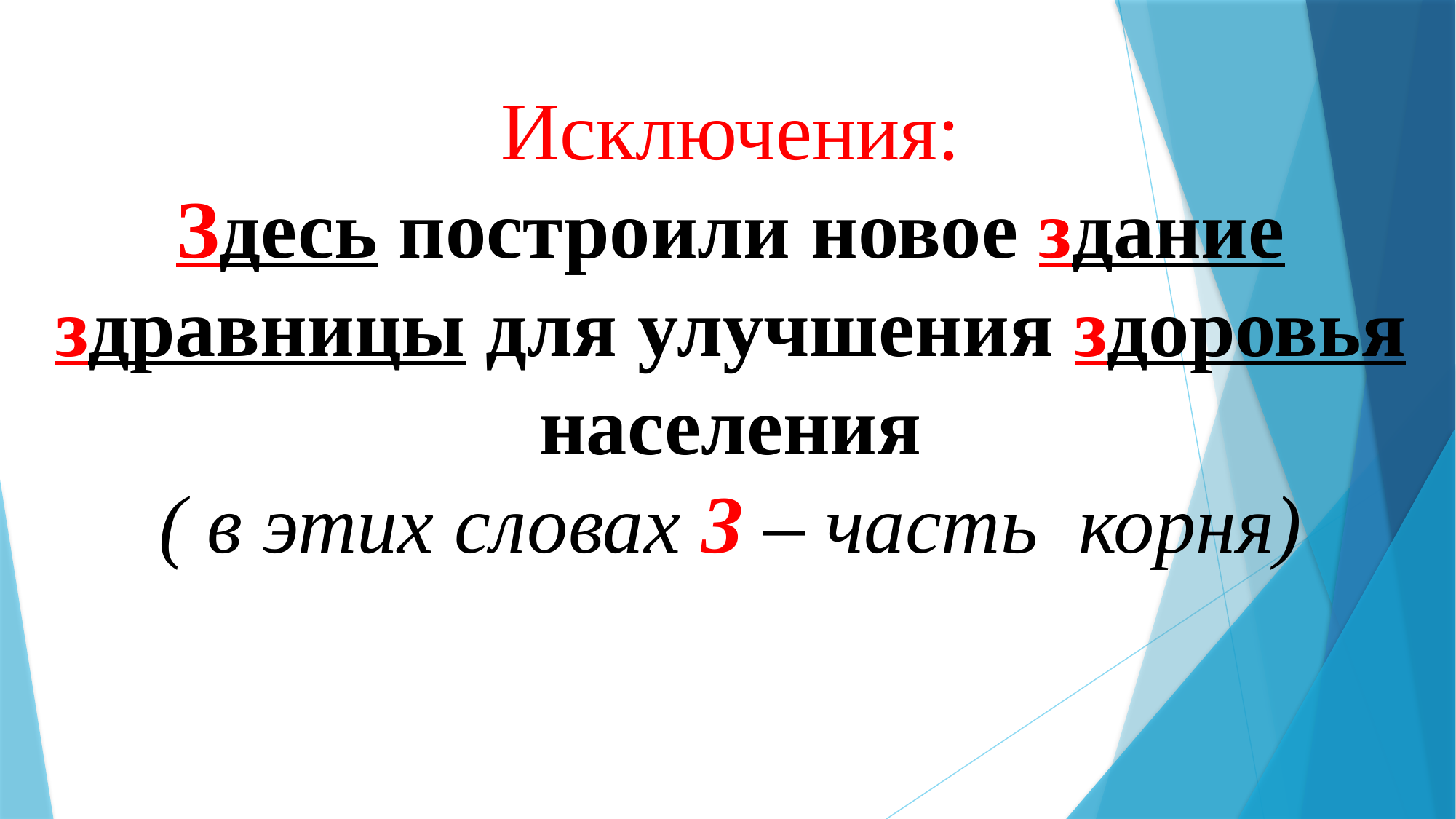

# Исключения: Здесь построили новое здание здравницы для улучшения здоровья населения ( в этих словах З – часть  корня)